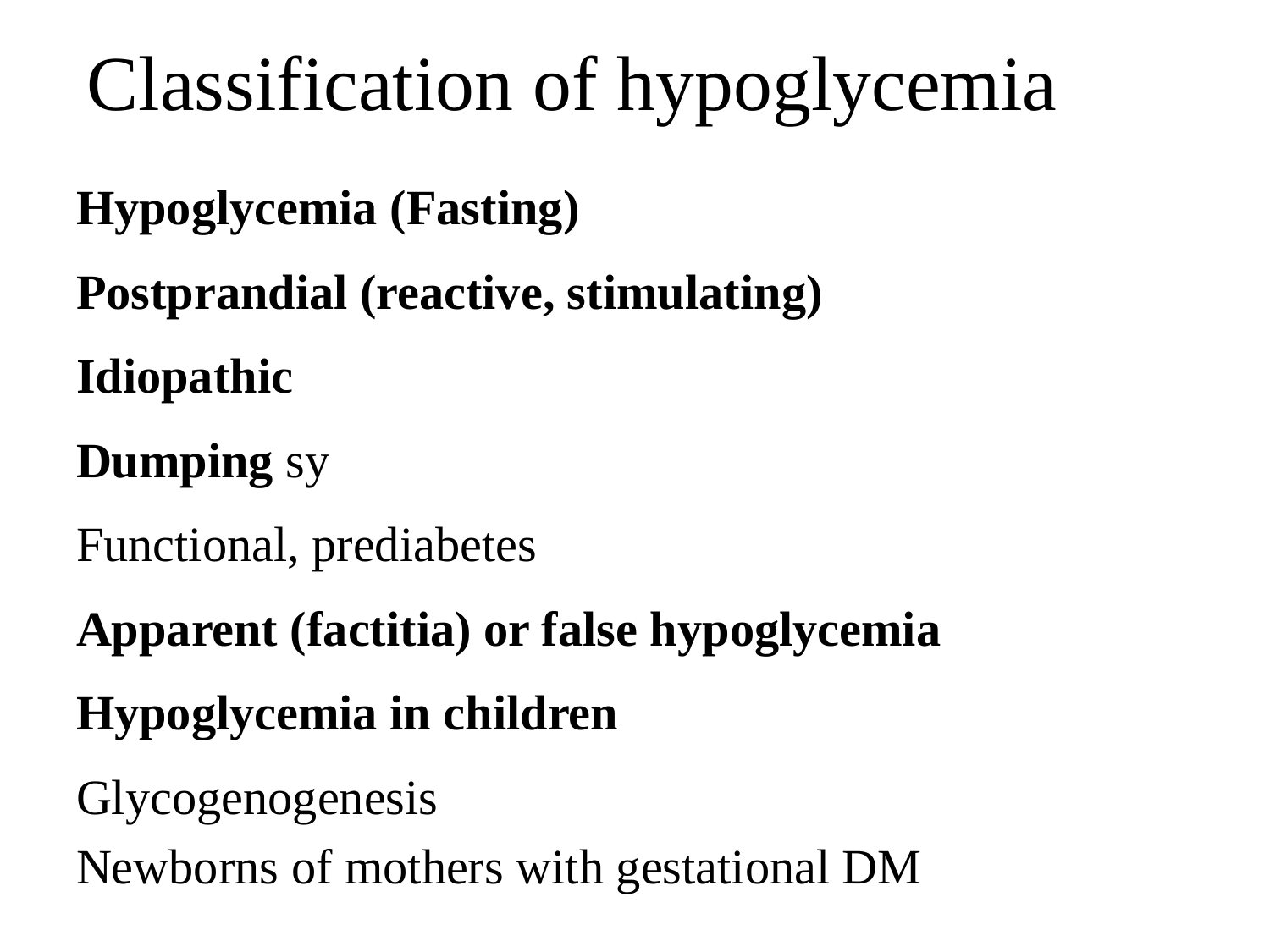

# Classification of hypoglycemia

Hypoglycemia (Fasting)
Postprandial (reactive, stimulating)
Idiopathic
Dumping sy
Functional, prediabetes
Apparent (factitia) or false hypoglycemia
Hypoglycemia in children
Glycogenogenesis
Newborns of mothers with gestational DM